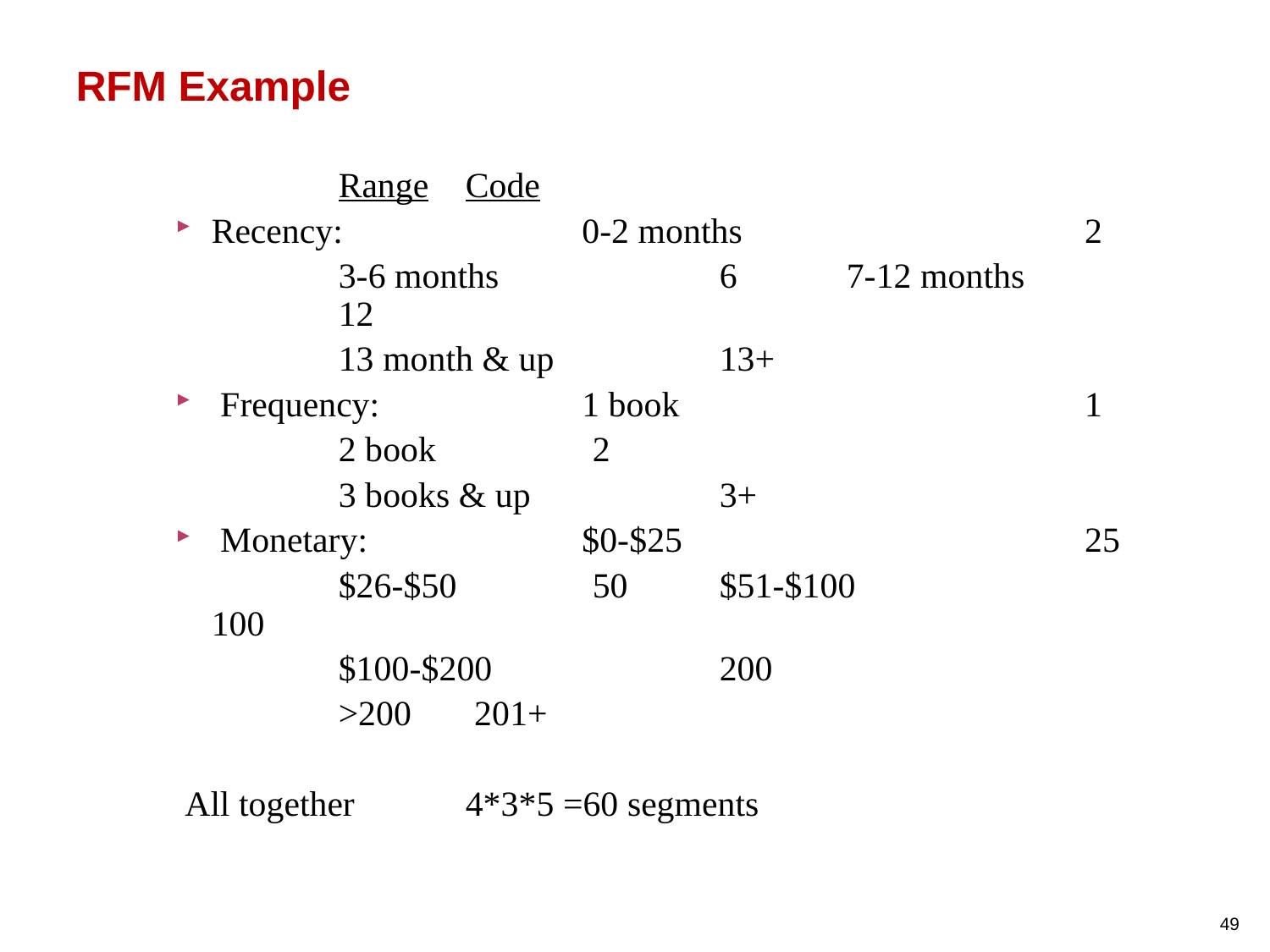

# RFM Example
  		Range	Code
Recency:	0-2 months		2
		3-6 months		6	7-12 months		12
		13 month & up		13+
 Frequency:	1 book		1
		2 book		2
		3 books & up		3+
 Monetary:	$0-$25		25
		$26-$50		50	$51-$100		100
		$100-$200		200
		>200	 201+

 All together	4*3*5 =60 segments
49